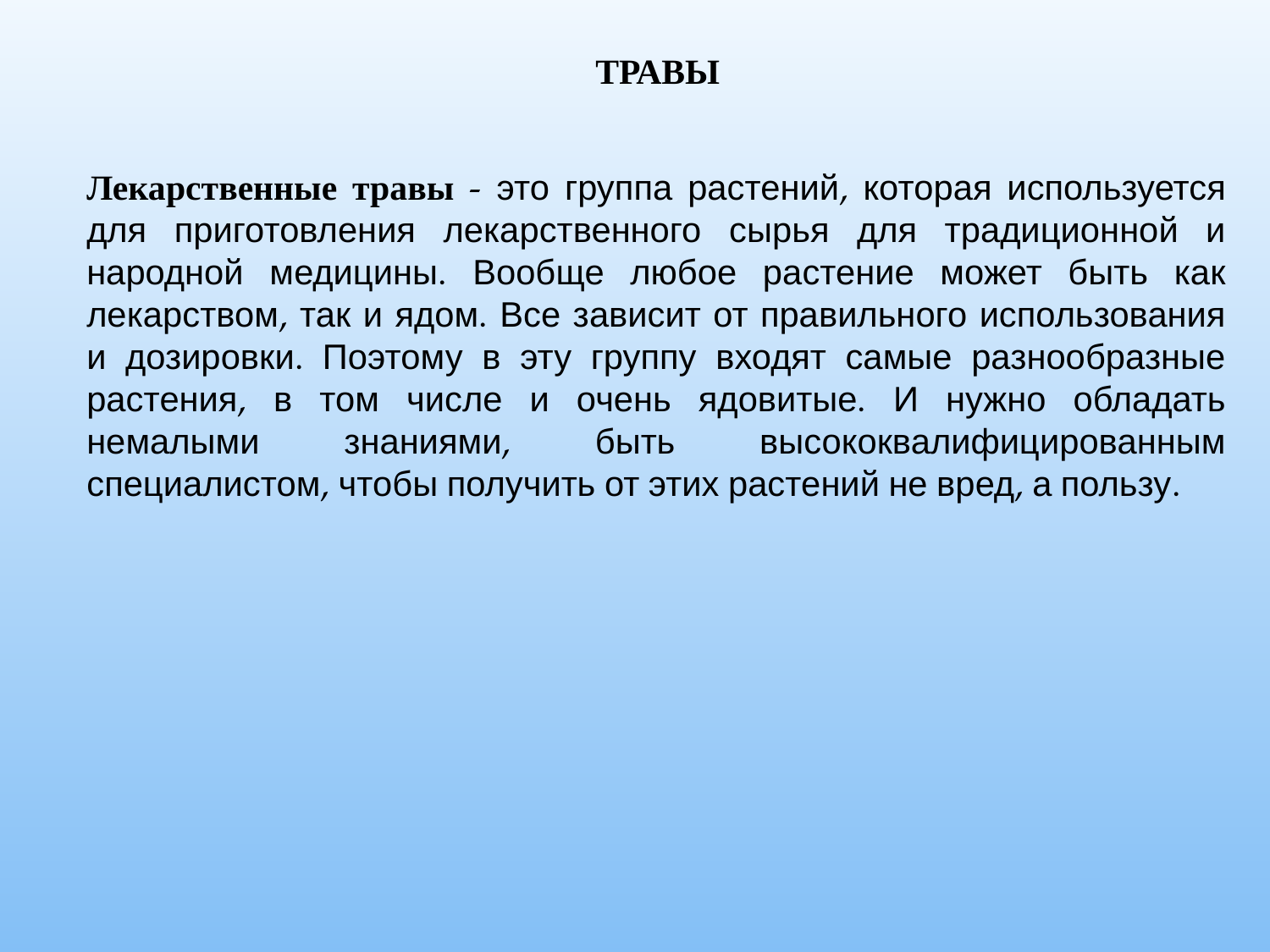

ТРАВЫ
Лекарственные травы - это группа растений, которая используется для приготовления лекарственного сырья для традиционной и народной медицины. Вообще любое растение может быть как лекарством, так и ядом. Все зависит от правильного использования и дозировки. Поэтому в эту группу входят самые разнообразные растения, в том числе и очень ядовитые. И нужно обладать немалыми знаниями, быть высококвалифицированным специалистом, чтобы получить от этих растений не вред, а пользу.